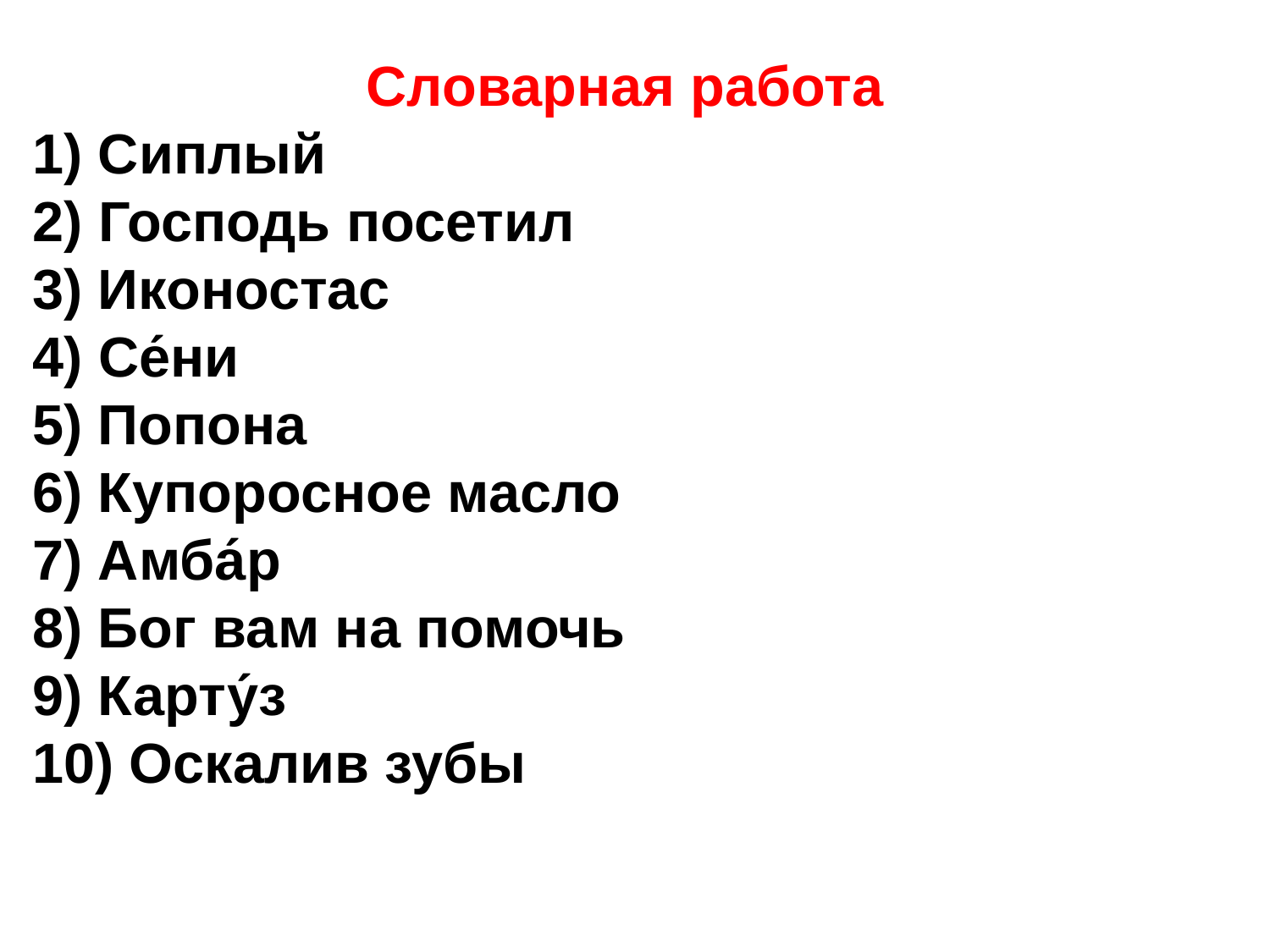

Словарная работа
1) Сиплый
2) Господь посетил
3) Иконостас
4) Се́ни
5) Попона
6) Купоросное масло
7) Амба́р
8) Бог вам на помочь
9) Карту́з
10) Оскалив зубы